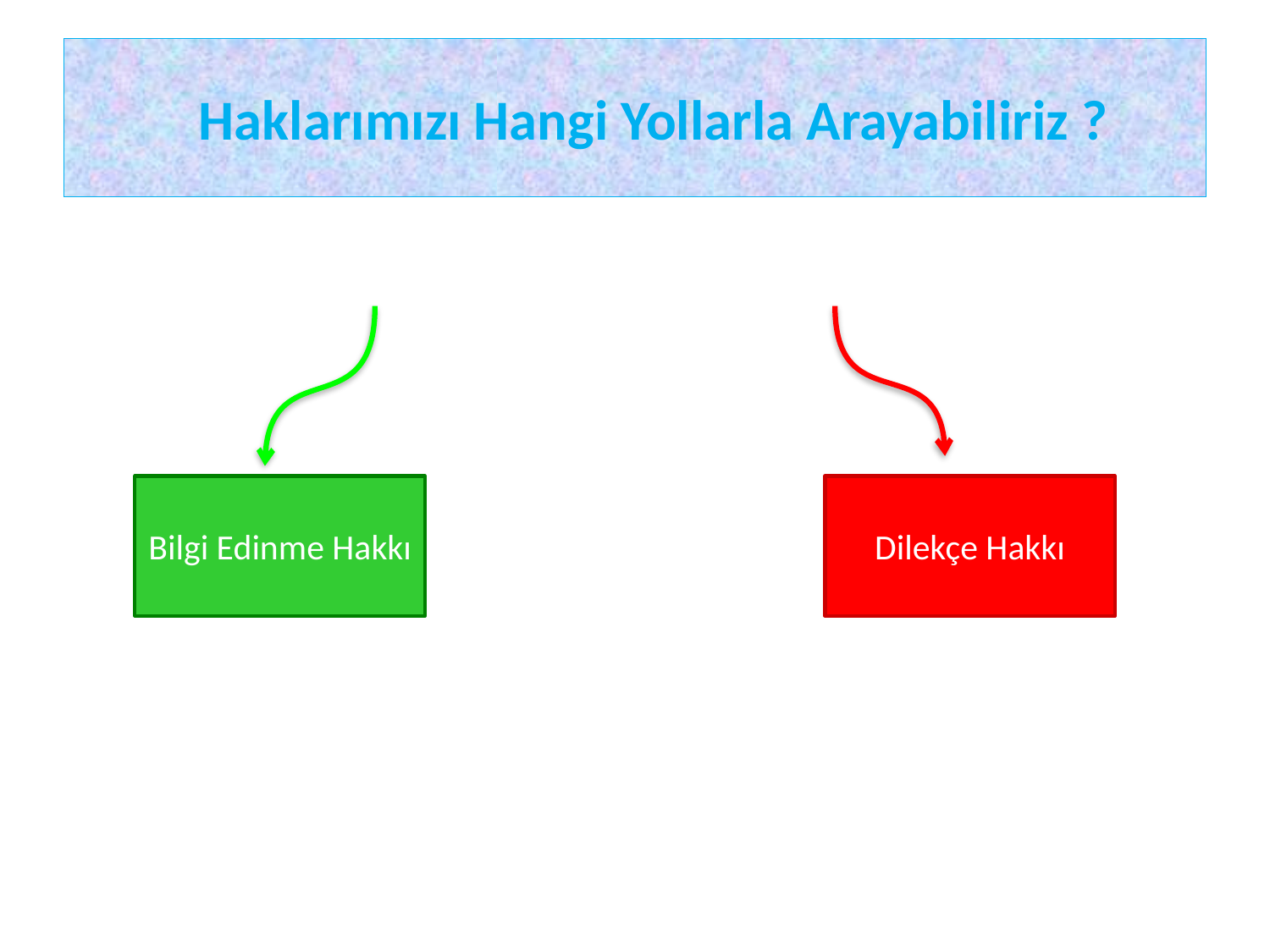

# Haklarımızı Hangi Yollarla Arayabiliriz ?
Bilgi Edinme Hakkı
Dilekçe Hakkı